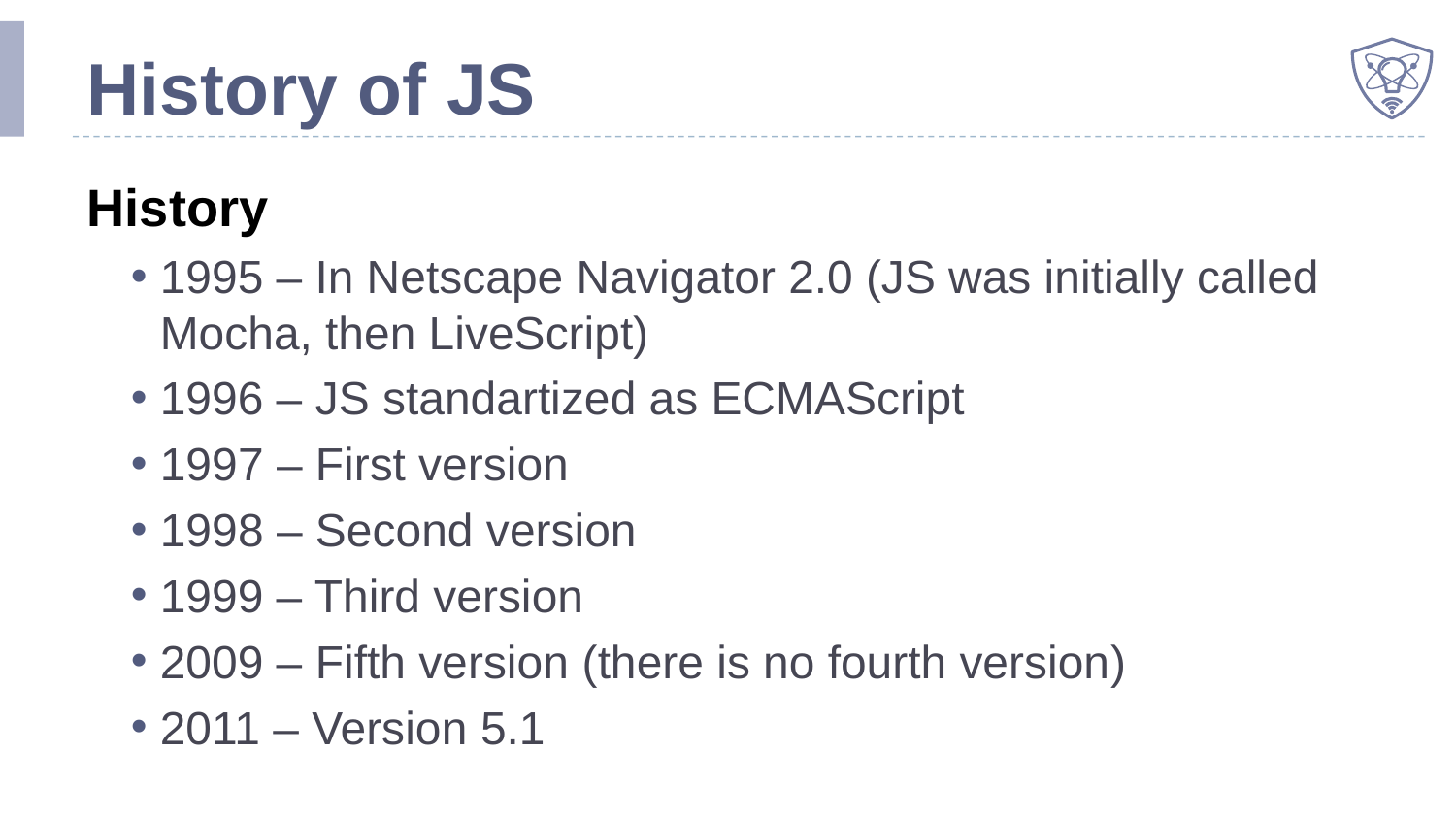

# History of JS
History
1995 – In Netscape Navigator 2.0 (JS was initially called Mocha, then LiveScript)
1996 – JS standartized as ECMAScript
1997 – First version
1998 – Second version
1999 – Third version
2009 – Fifth version (there is no fourth version)
2011 – Version 5.1